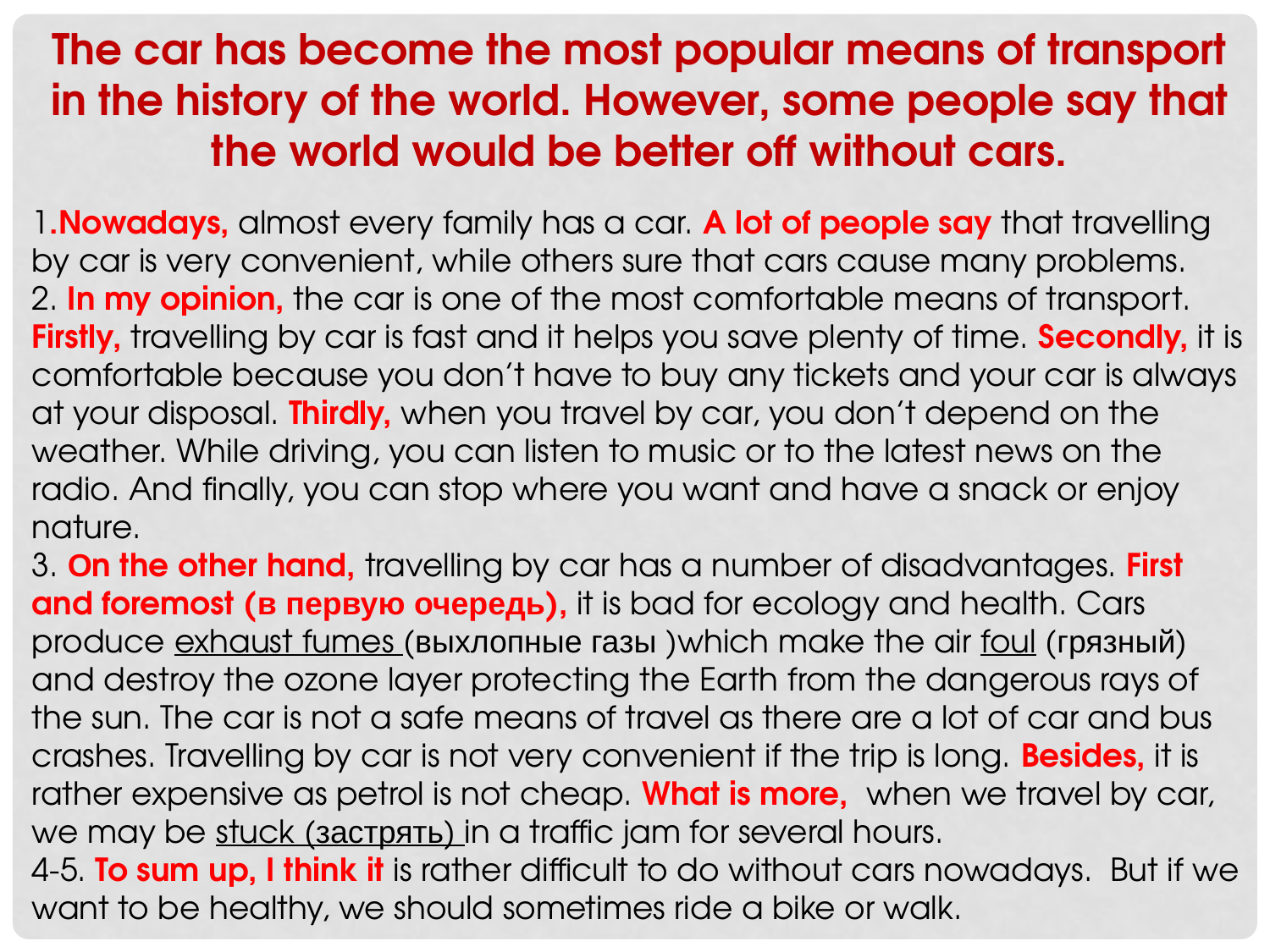

The car has become the most popular means of transport in the history of the world. However, some people say that the world would be better off without cars.
1.Nowadays, almost every family has a car. A lot of people say that travelling by car is very convenient, while others sure that cars cause many problems.
2. In my opinion, the car is one of the most comfortable means of transport. Firstly, travelling by car is fast and it helps you save plenty of time. Secondly, it is comfortable because you don’t have to buy any tickets and your car is always at your disposal. Thirdly, when you travel by car, you don’t depend on the weather. While driving, you can listen to music or to the latest news on the radio. And finally, you can stop where you want and have a snack or enjoy nature.
3. Оn the other hand, travelling by car has a number of disadvantages. First and foremost (в первую очередь), it is bad for ecology and health. Cars produce exhaust fumes (выхлопные газы )which make the air foul (грязный) and destroy the ozone layer protecting the Earth from the dangerous rays of the sun. The car is not a safe means of travel as there are a lot of car and bus crashes. Travelling by car is not very convenient if the trip is long. Besides, it is rather expensive as petrol is not cheap. What is more,  when we travel by car, we may be stuck (застрять) in a traffic jam for several hours.
4-5. To sum up, I think it is rather difficult to do without cars nowadays.  But if we want to be healthy, we should sometimes ride a bike or walk.